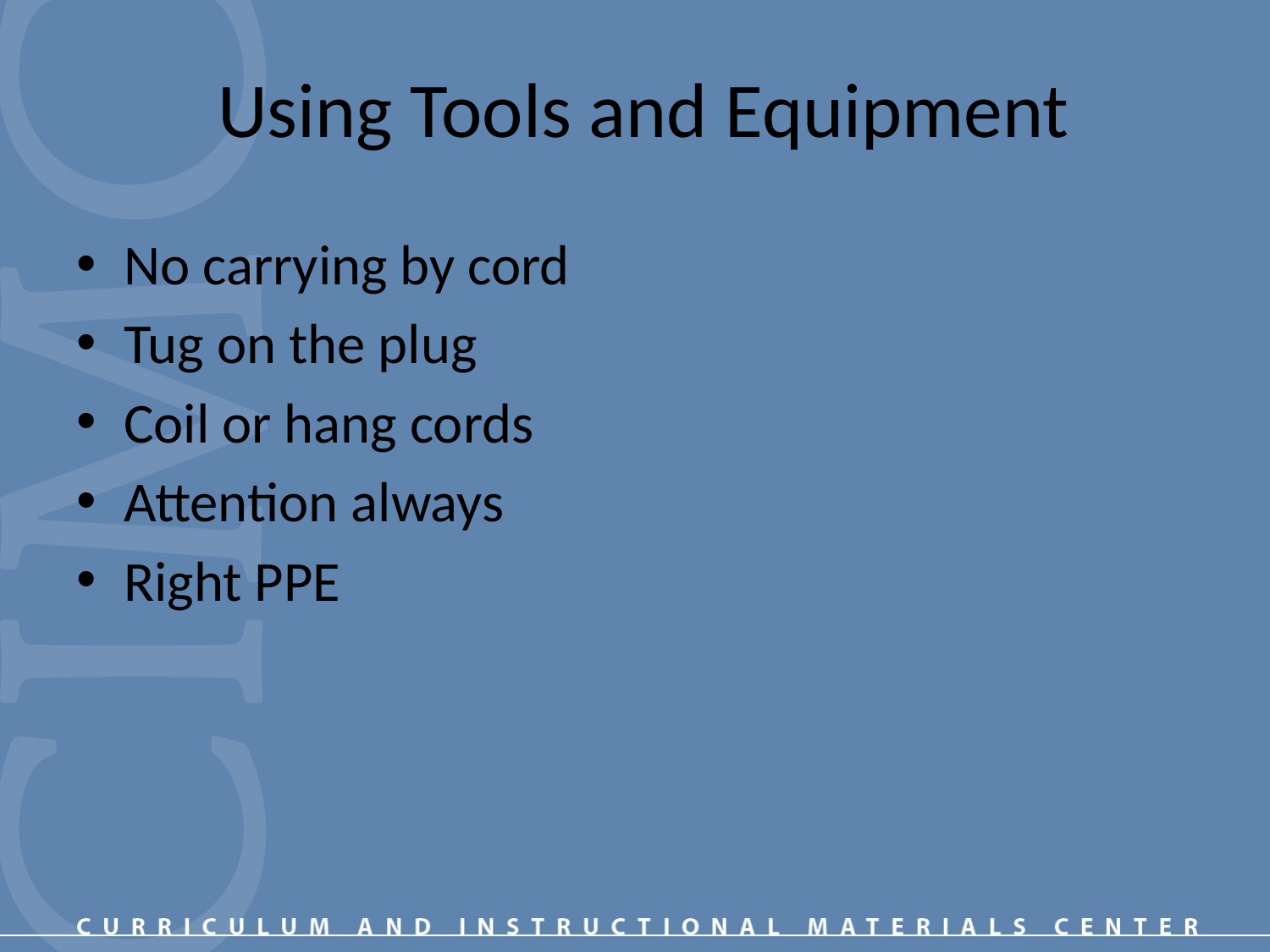

# Using Tools and Equipment
No carrying by cord
Tug on the plug
Coil or hang cords
Attention always
Right PPE